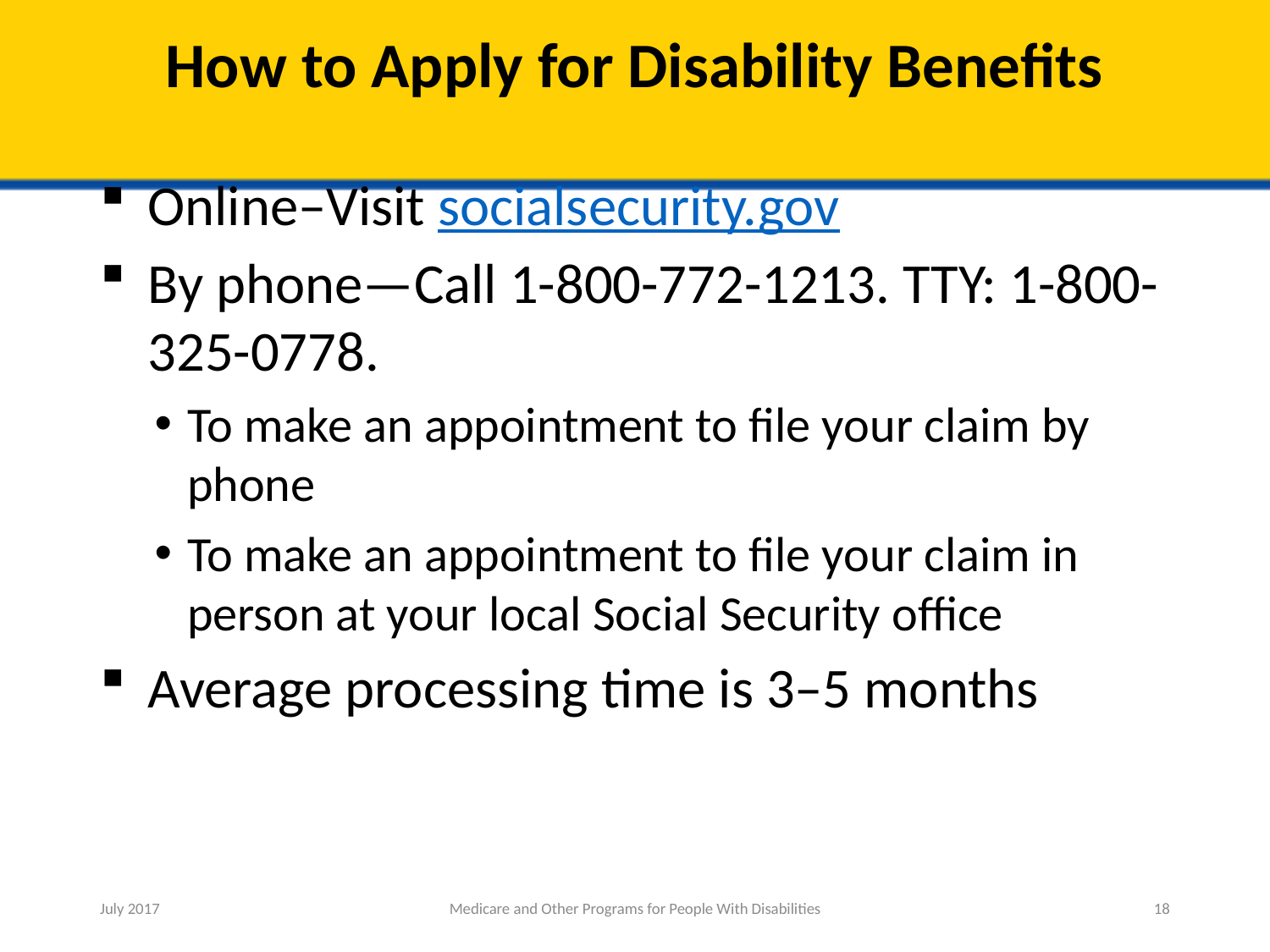

# How to Apply for Disability Benefits
Online–Visit socialsecurity.gov
By phone—Call 1-800-772-1213. TTY: 1-800-325-0778.
To make an appointment to file your claim by phone
To make an appointment to file your claim in person at your local Social Security office
Average processing time is 3–5 months

July 2017
Medicare and Other Programs for People With Disabilities
18